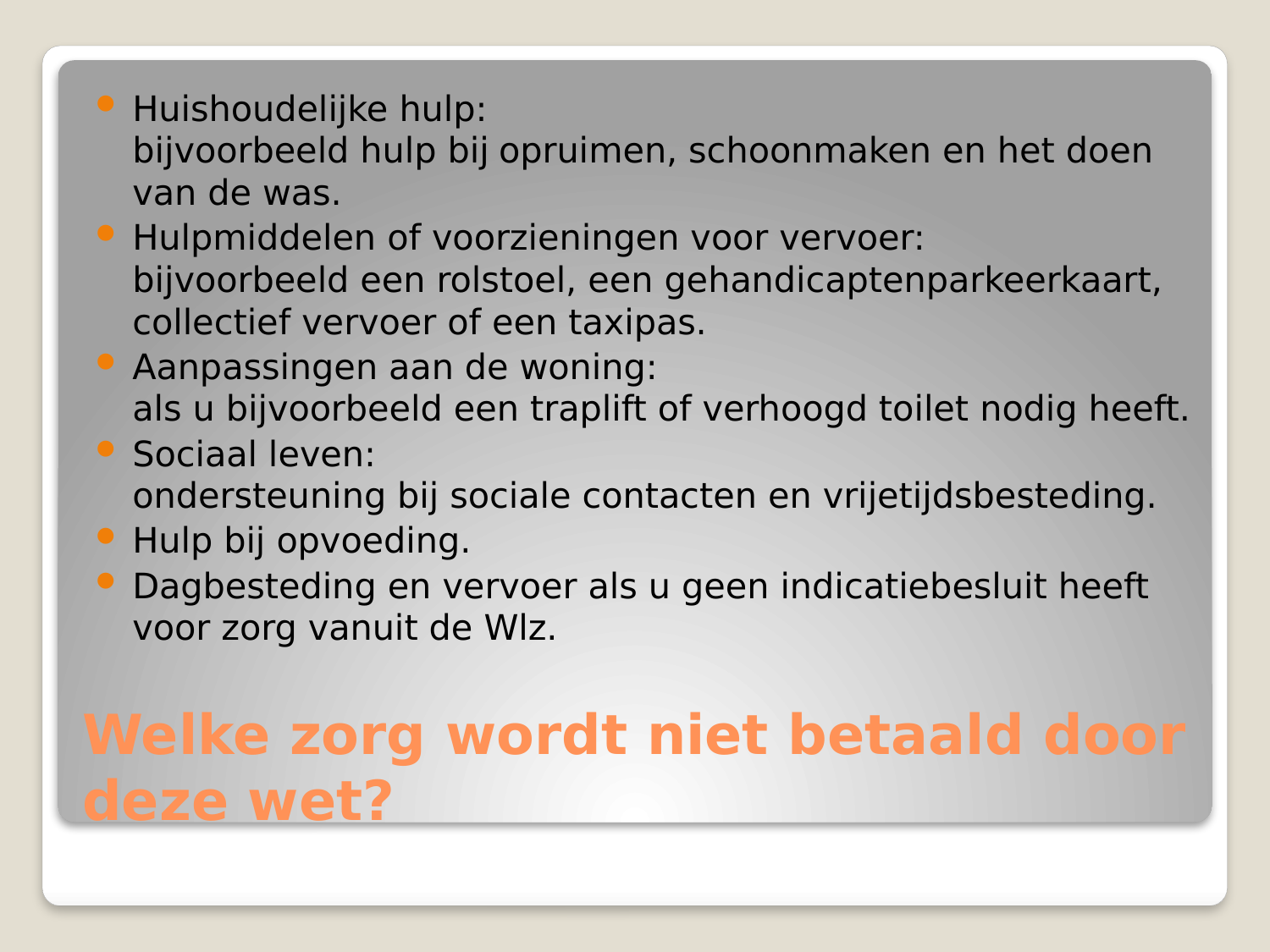

Huishoudelijke hulp:﻿
bijvoorbeeld hulp bij﻿ opruimen, schoonmaken en het doen van de was.
Hulpmiddelen of voorzieningen voor vervoer: 
bijvoorbeeld een rolstoel, een gehandicaptenparkeerkaart, collectief vervoer of een taxipas.
Aanpassingen aan de woning: 
als u bijvoorbeeld een traplift of verhoogd toilet nodig heeft.
Sociaal leven: 
ondersteuning bij sociale contacten en vrijetijdsbesteding.​
Hulp bij opvoeding.
Dagbesteding en vervoer als u geen indicatiebesluit heeft voor zorg vanuit de Wlz.

# Welke zorg wordt niet betaald door deze wet?